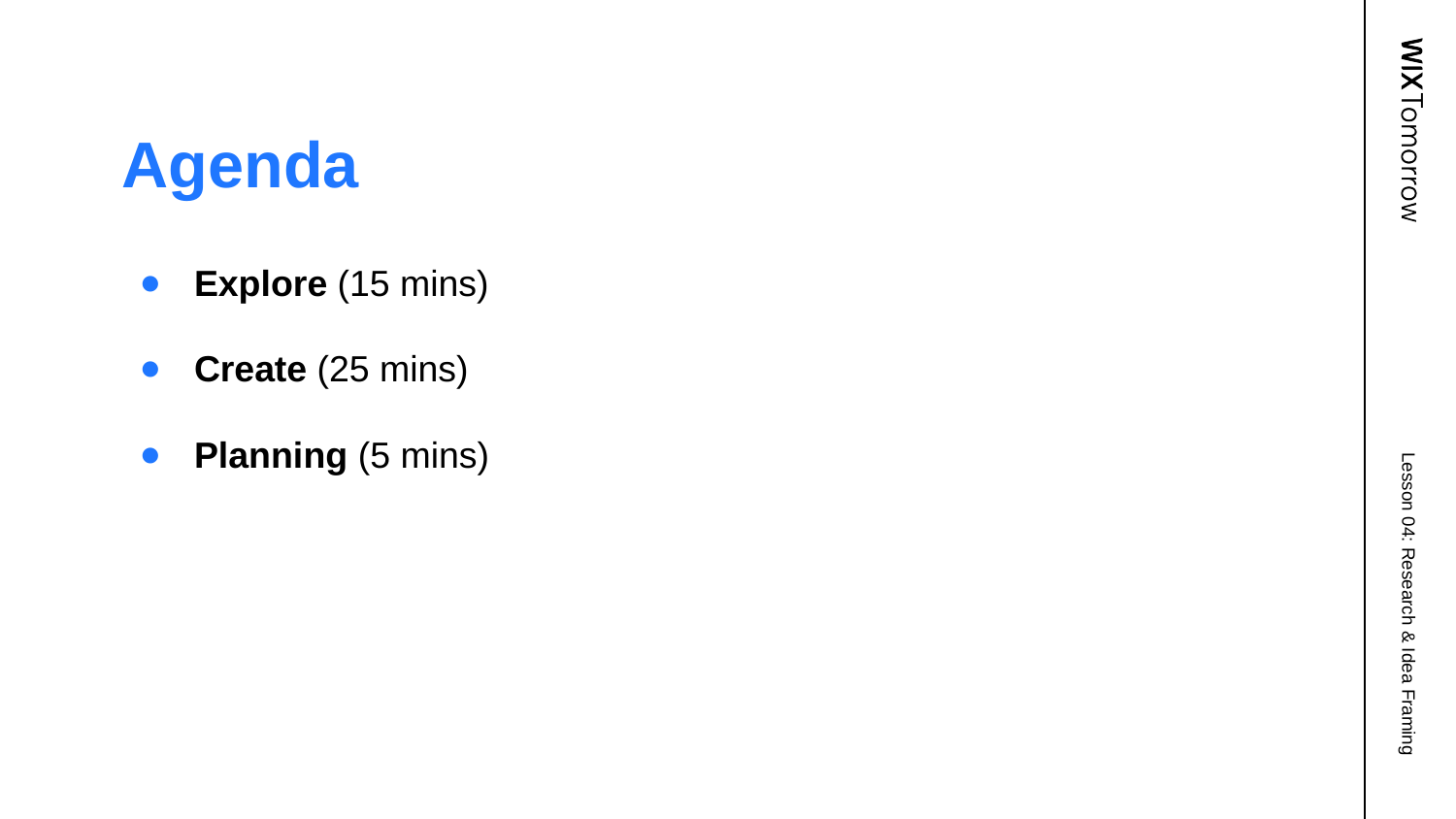

# Agenda
Explore (15 mins)
Create (25 mins)
Planning (5 mins)